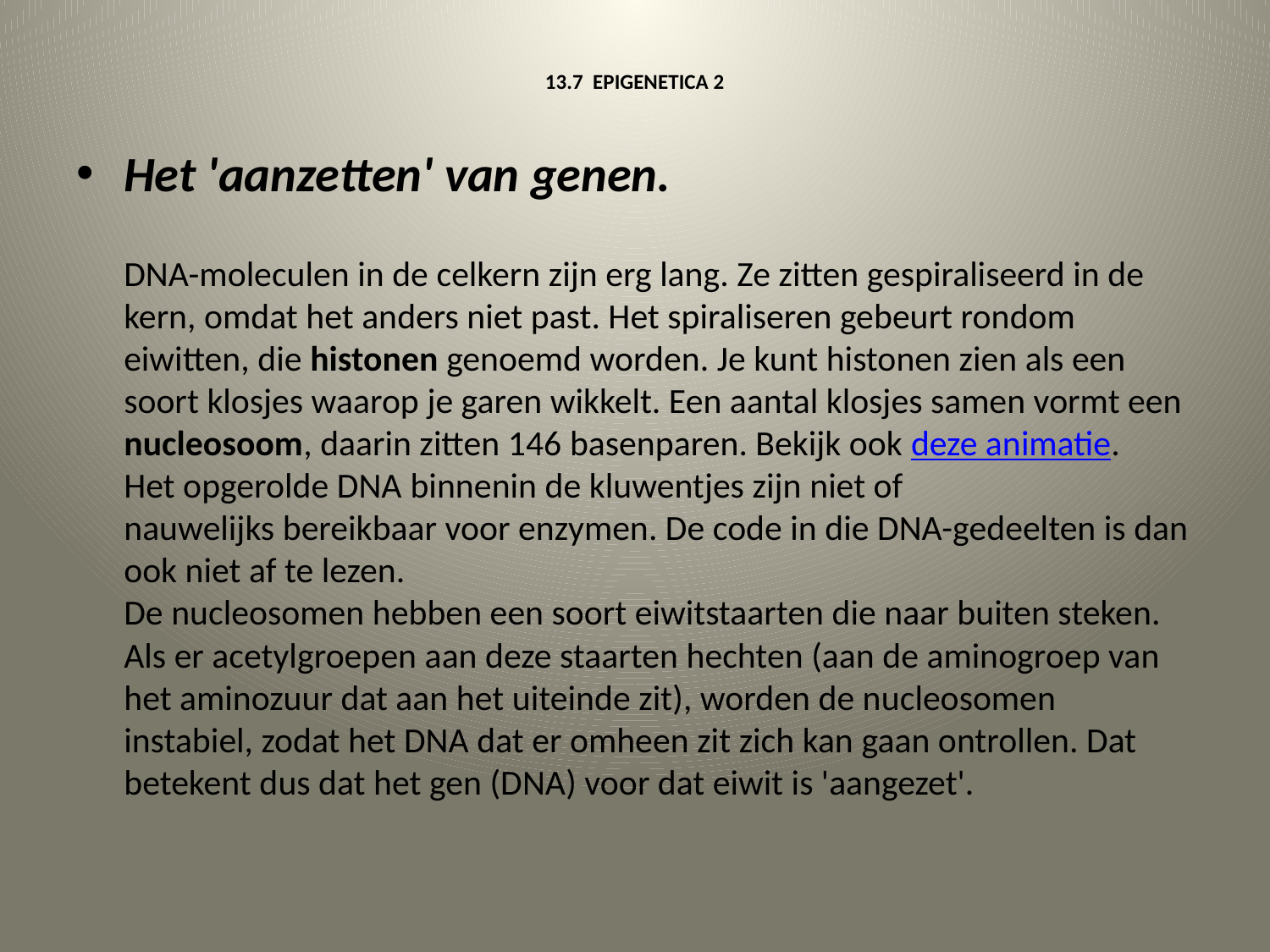

# 13.7  EPIGENETICA 2
Het 'aanzetten' van genen.
DNA-moleculen in de celkern zijn erg lang. Ze zitten gespiraliseerd in de kern, omdat het anders niet past. Het spiraliseren gebeurt rondom eiwitten, die histonen genoemd worden. Je kunt histonen zien als een soort klosjes waarop je garen wikkelt. Een aantal klosjes samen vormt een nucleosoom, daarin zitten 146 basenparen. Bekijk ook deze animatie.
Het opgerolde DNA binnenin de kluwentjes zijn niet of nauwelijks bereikbaar voor enzymen. De code in die DNA-gedeelten is dan ook niet af te lezen.
De nucleosomen hebben een soort eiwitstaarten die naar buiten steken. Als er acetylgroepen aan deze staarten hechten (aan de aminogroep van het aminozuur dat aan het uiteinde zit), worden de nucleosomen instabiel, zodat het DNA dat er omheen zit zich kan gaan ontrollen. Dat betekent dus dat het gen (DNA) voor dat eiwit is 'aangezet'.